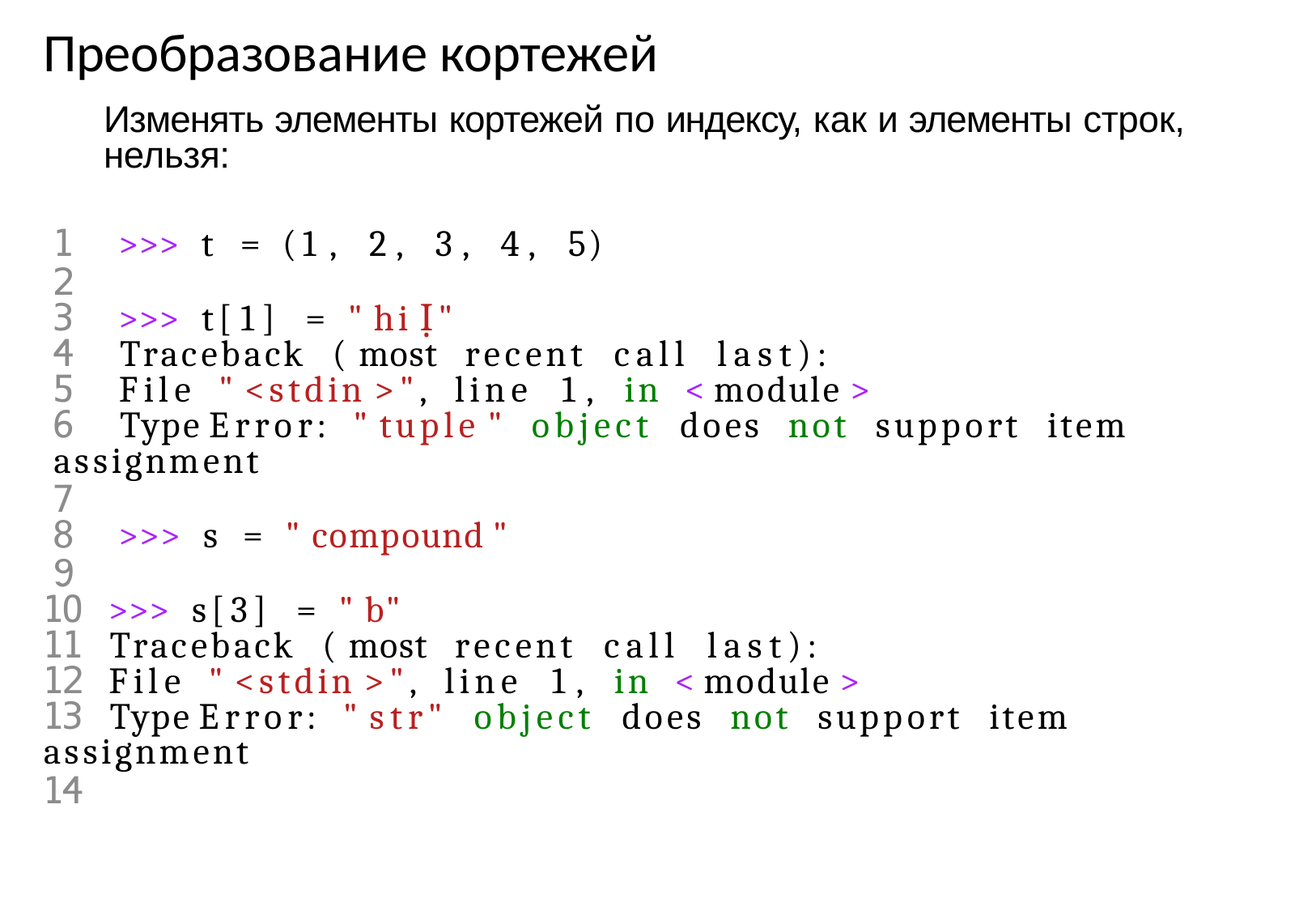

# Преобразование кортежей
Изменять элементы кортежей по индексу, как и элементы строк, нельзя:

1	>>> t = (1 , 2 , 3 , 4 , 5)
2
3	>>> t[1]  = " hi Ị"
4	Traceback  ( most  recent  call  last):
5	File " <stdin >", line  1 , in < module >
6	Type Error: " tuple "  object  does  not  support  item  assignment
7
8	>>> s = " compound "
9
10	>>> s[3]  = " b"
11	Traceback  ( most  recent  call  last):
12	File " <stdin >", line  1 , in < module >
13	Type Error: " str"  object  does  not  support  item  assignment
14